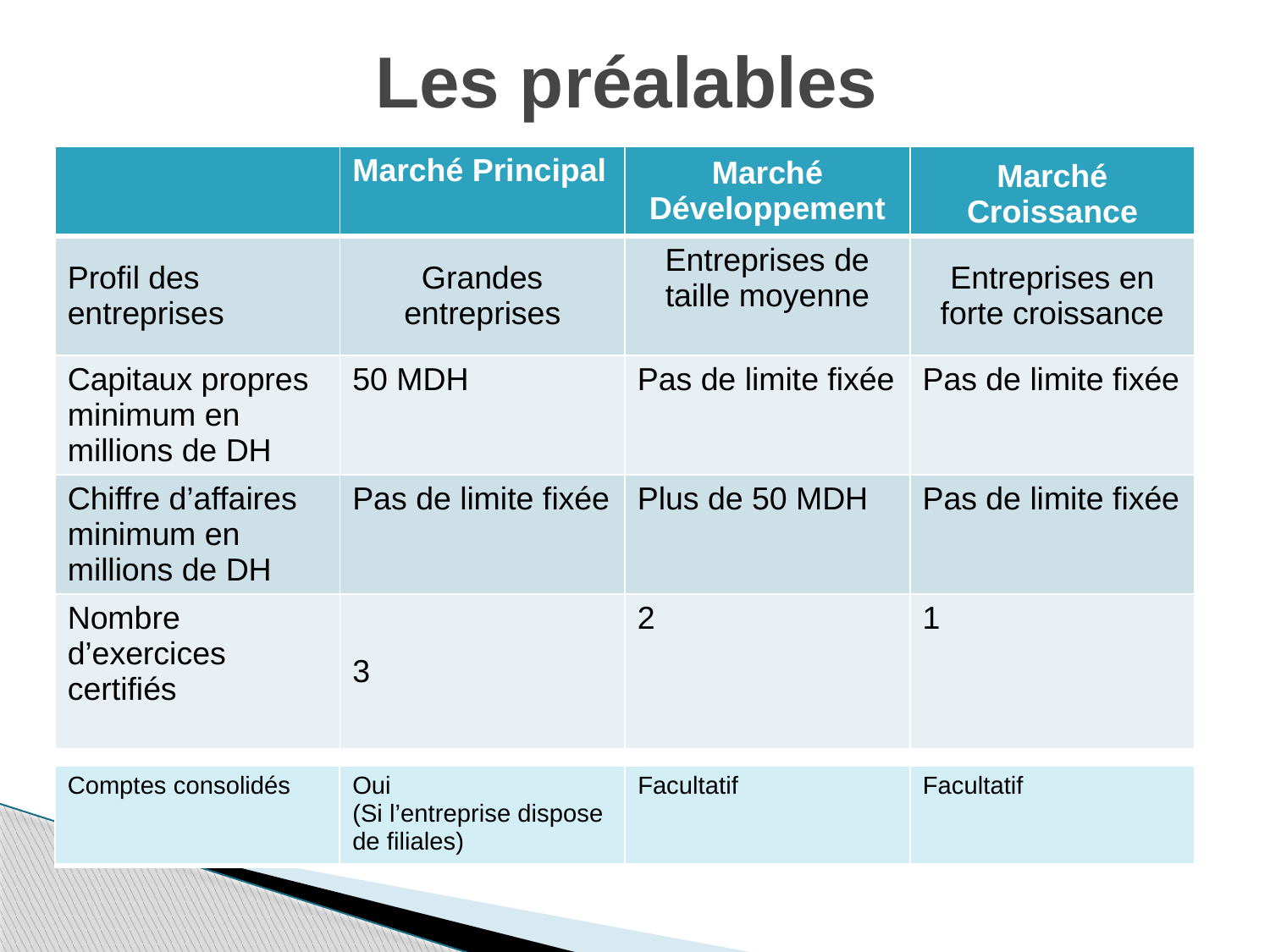

# Les préalables
|  | Marché Principal | Marché Développement | Marché Croissance |
| --- | --- | --- | --- |
| Profil des entreprises | Grandes entreprises | Entreprises de taille moyenne | Entreprises en forte croissance |
| Capitaux propres minimum en millions de DH | 50 MDH | Pas de limite fixée | Pas de limite fixée |
| Chiffre d’affaires minimum en millions de DH | Pas de limite fixée | Plus de 50 MDH | Pas de limite fixée |
| Nombre d’exercices certifiés | 3 | 2 | 1 |
| Comptes consolidés | Oui (Si l’entreprise dispose de filiales) | Facultatif | Facultatif |
| --- | --- | --- | --- |